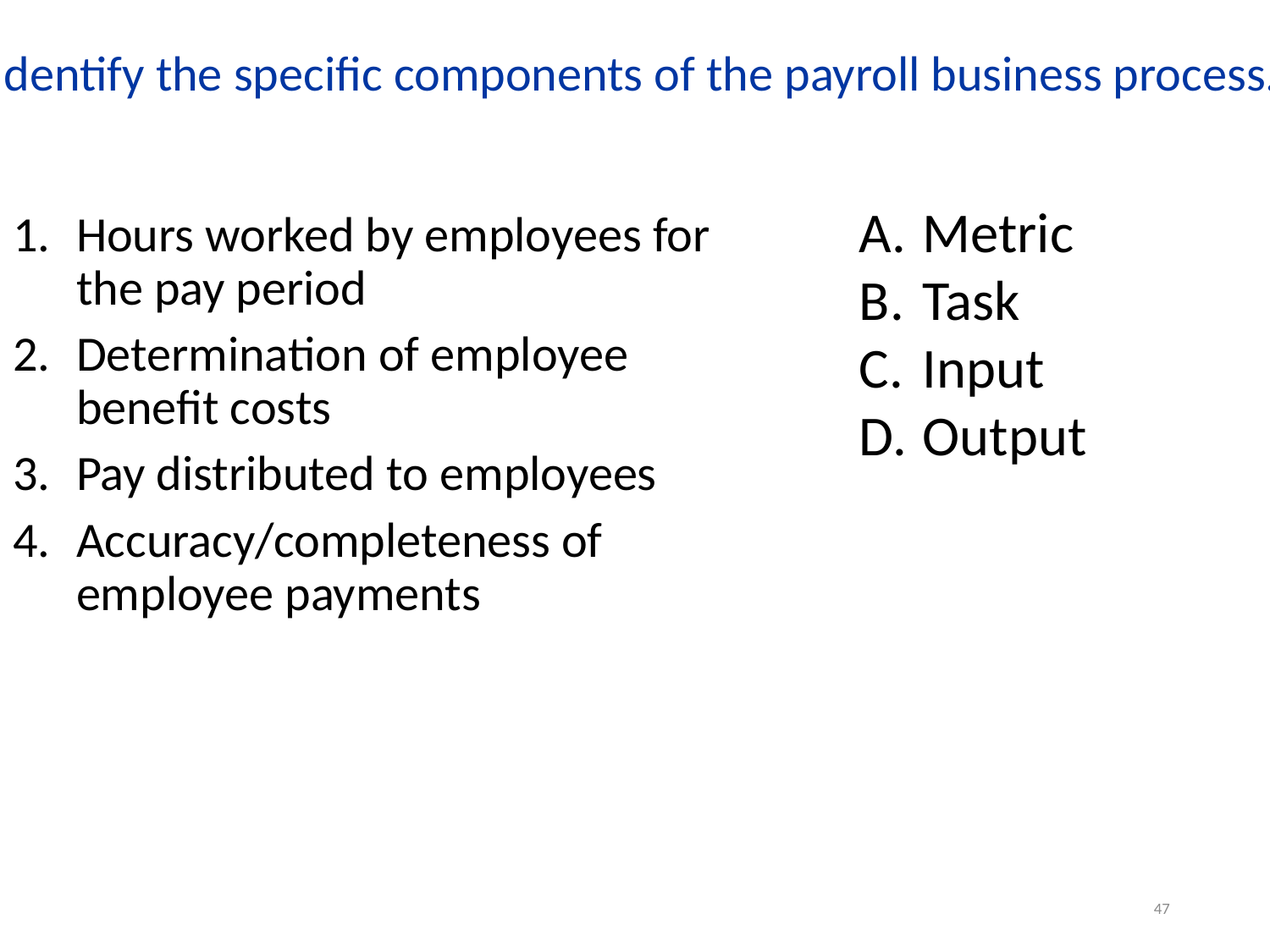

Identify the specific components of the payroll business process.
Metric
Task
Input
Output
Hours worked by employees for the pay period
Determination of employee benefit costs
Pay distributed to employees
Accuracy/completeness of employee payments
47